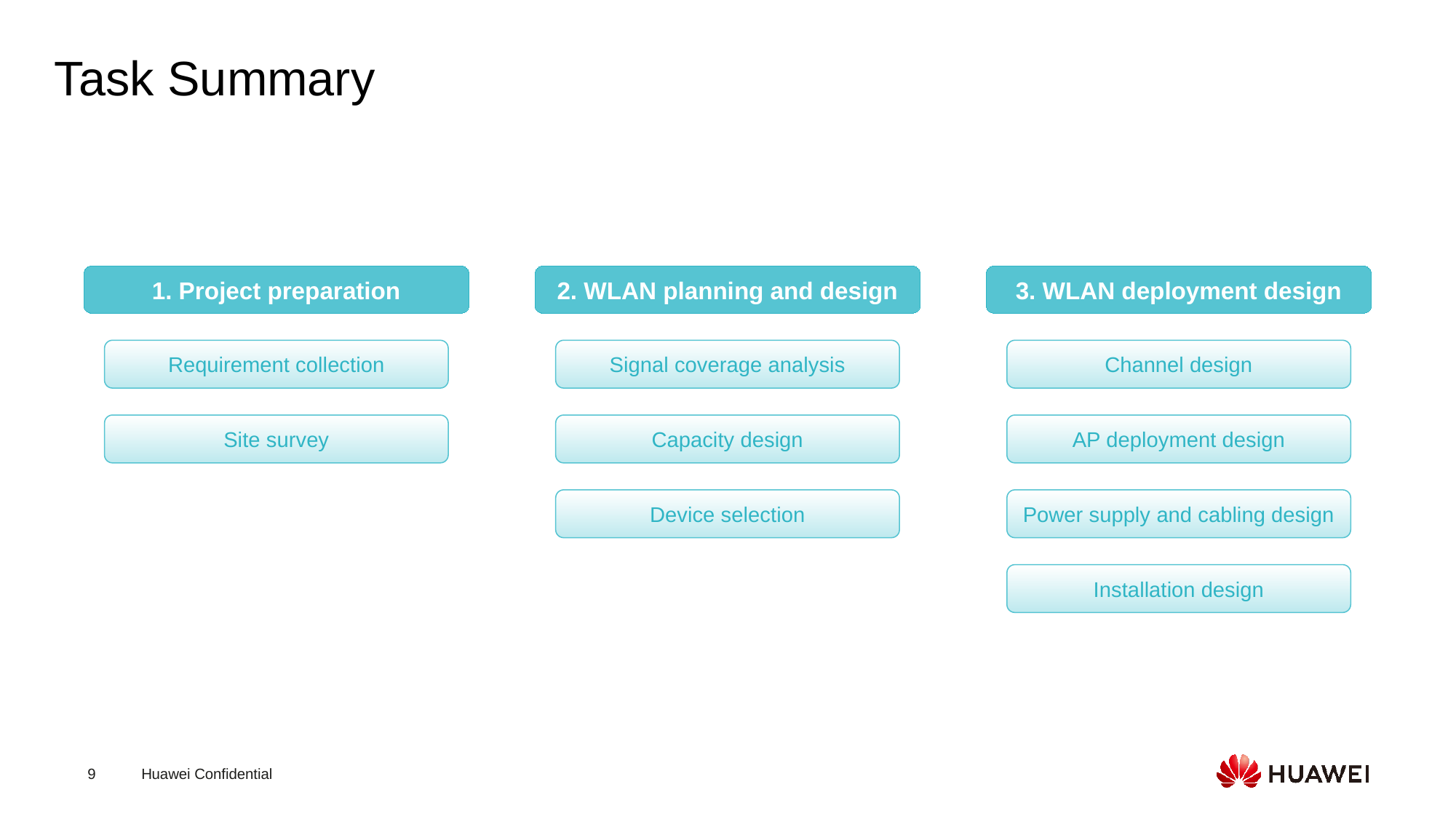

# Task Summary
1. Project preparation
2. WLAN planning and design
3. WLAN deployment design
Requirement collection
Signal coverage analysis
Channel design
Site survey
Capacity design
AP deployment design
Device selection
Power supply and cabling design
Installation design